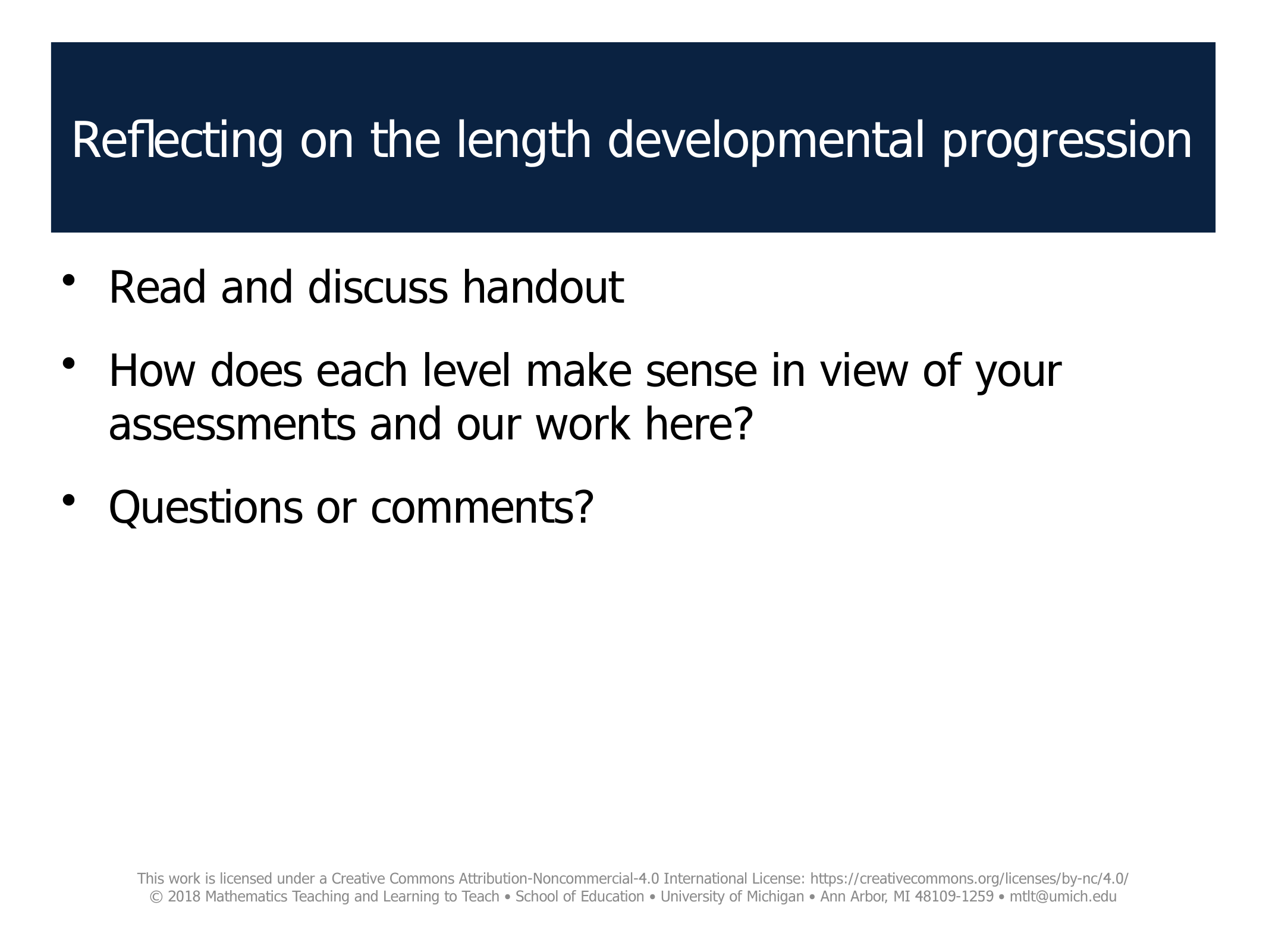

# Reflecting on the length developmental progression
Read and discuss handout
How does each level make sense in view of your assessments and our work here?
Questions or comments?
This work is licensed under a Creative Commons Attribution-Noncommercial-4.0 International License: https://creativecommons.org/licenses/by-nc/4.0/
© 2018 Mathematics Teaching and Learning to Teach • School of Education • University of Michigan • Ann Arbor, MI 48109-1259 • mtlt@umich.edu